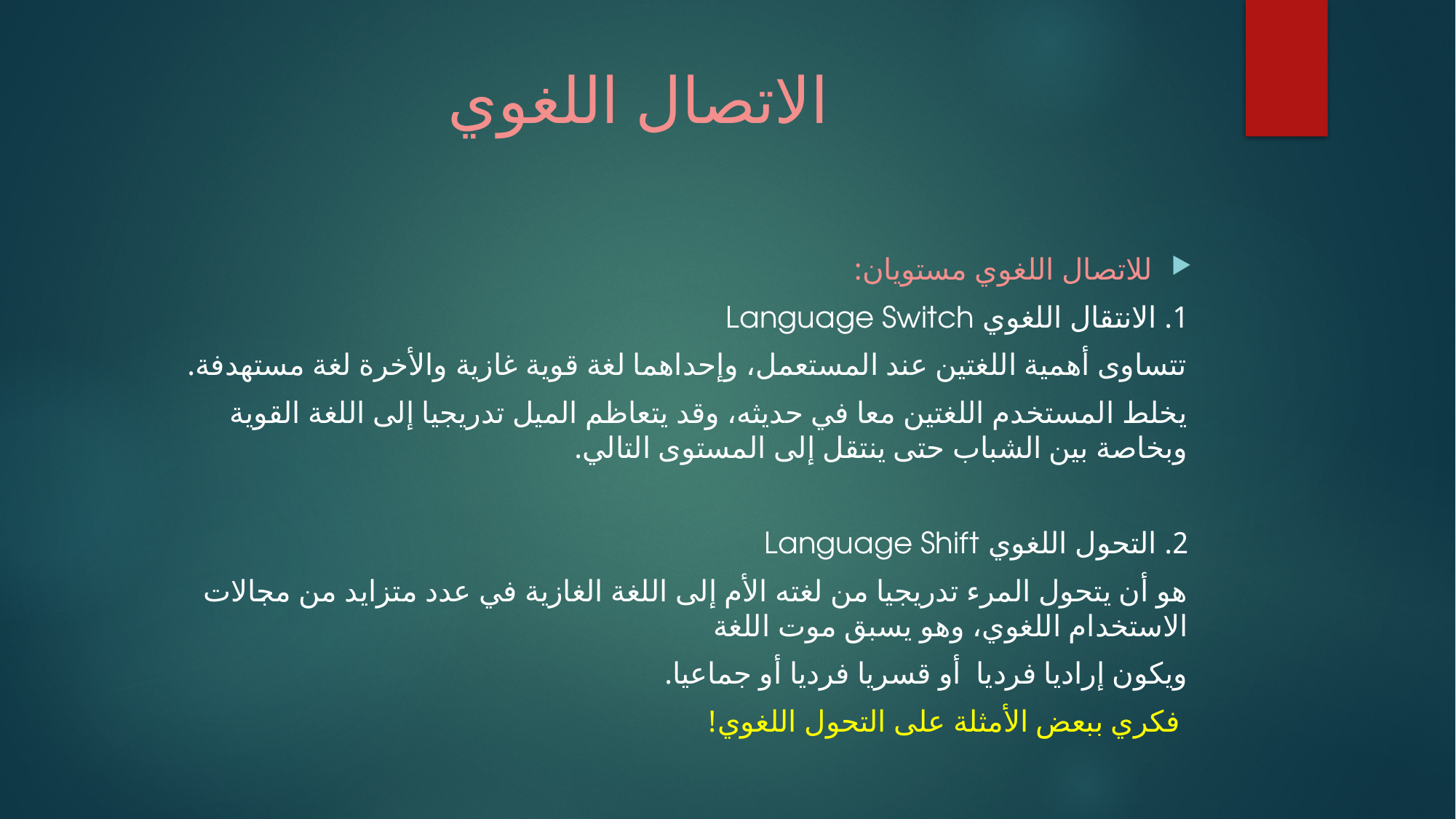

# الاتصال اللغوي
للاتصال اللغوي مستويان:
1. الانتقال اللغوي Language Switch
تتساوى أهمية اللغتين عند المستعمل، وإحداهما لغة قوية غازية والأخرة لغة مستهدفة.
يخلط المستخدم اللغتين معا في حديثه، وقد يتعاظم الميل تدريجيا إلى اللغة القوية وبخاصة بين الشباب حتى ينتقل إلى المستوى التالي.

2. التحول اللغوي Language Shift
هو أن يتحول المرء تدريجيا من لغته الأم إلى اللغة الغازية في عدد متزايد من مجالات الاستخدام اللغوي، وهو يسبق موت اللغة
ويكون إراديا فرديا  أو قسريا فرديا أو جماعيا.
 فكري ببعض الأمثلة على التحول اللغوي!